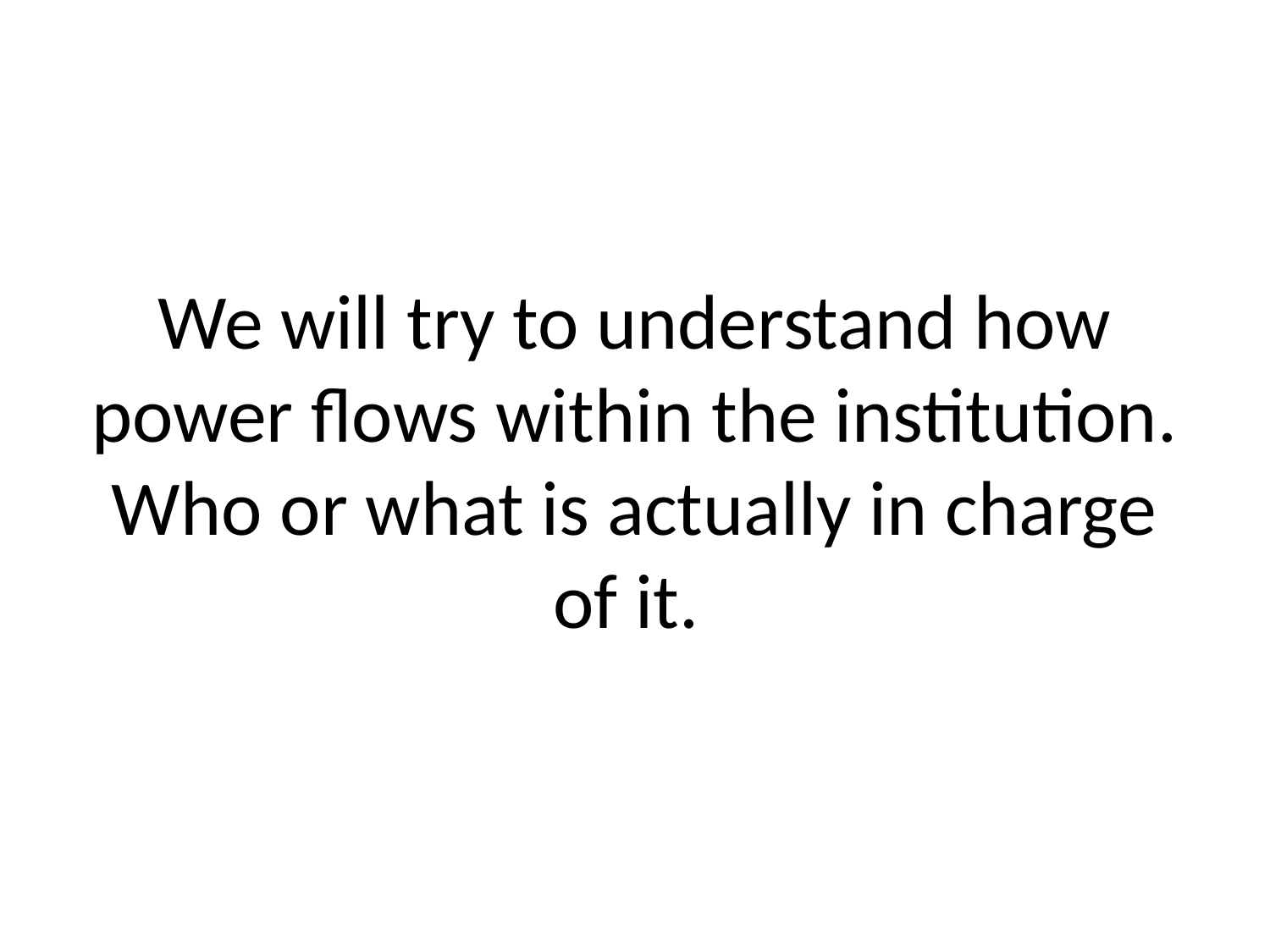

# We will try to understand how power flows within the institution. Who or what is actually in charge of it.